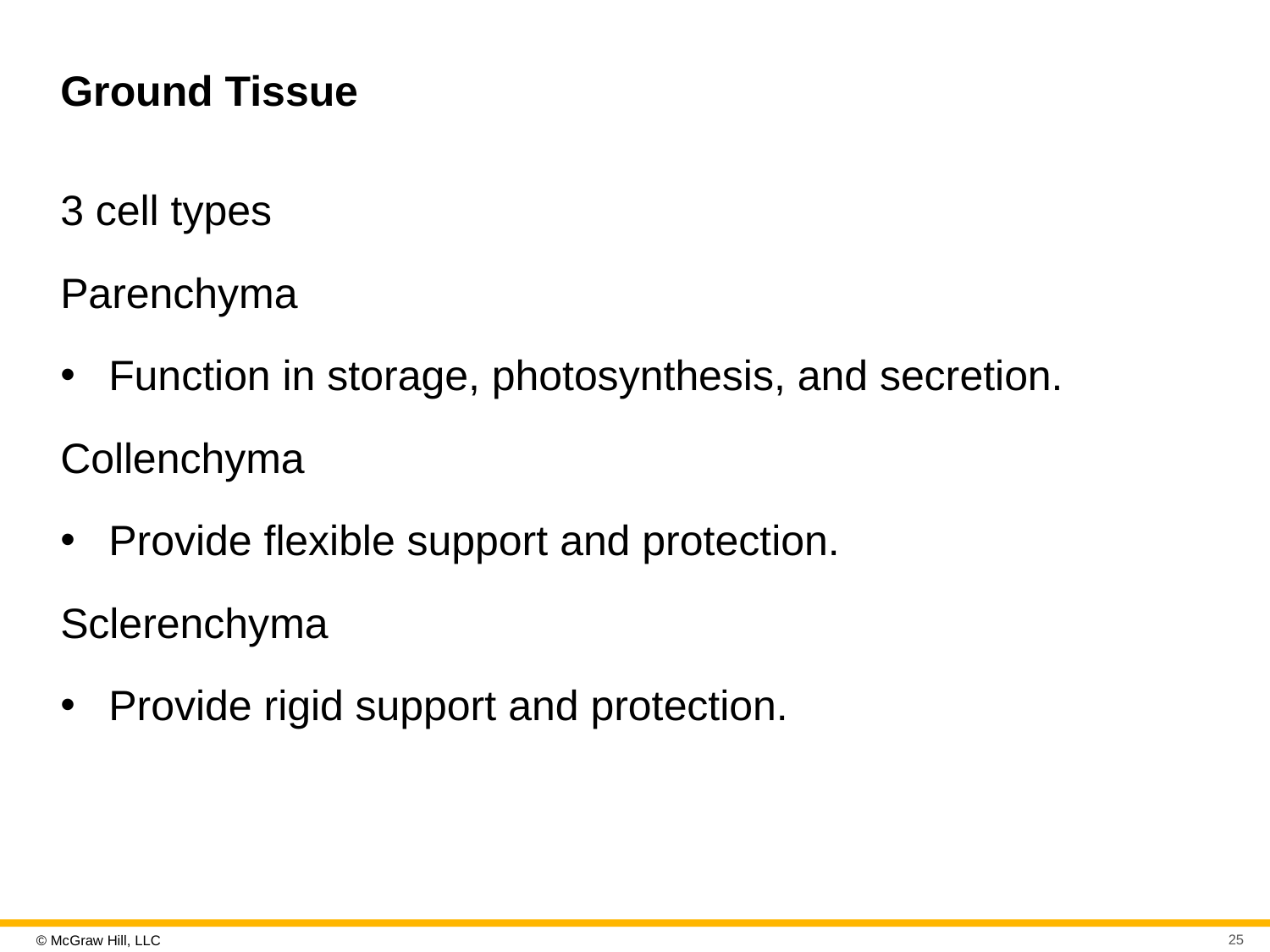

# Ground Tissue
3 cell types
Parenchyma
Function in storage, photosynthesis, and secretion.
Collenchyma
Provide flexible support and protection.
Sclerenchyma
Provide rigid support and protection.
25